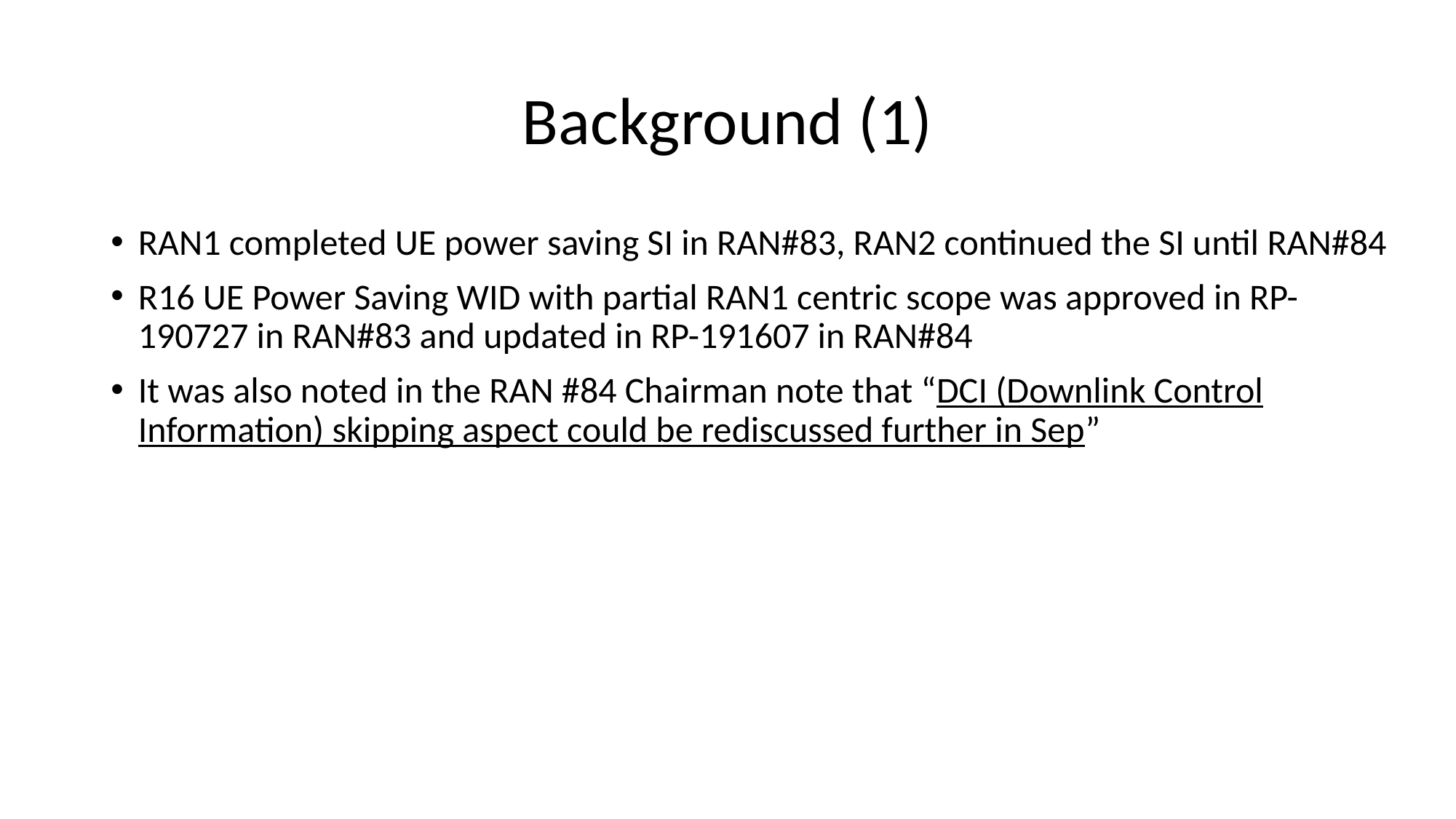

# Background (1)
RAN1 completed UE power saving SI in RAN#83, RAN2 continued the SI until RAN#84
R16 UE Power Saving WID with partial RAN1 centric scope was approved in RP-190727 in RAN#83 and updated in RP-191607 in RAN#84
It was also noted in the RAN #84 Chairman note that “DCI (Downlink Control Information) skipping aspect could be rediscussed further in Sep”